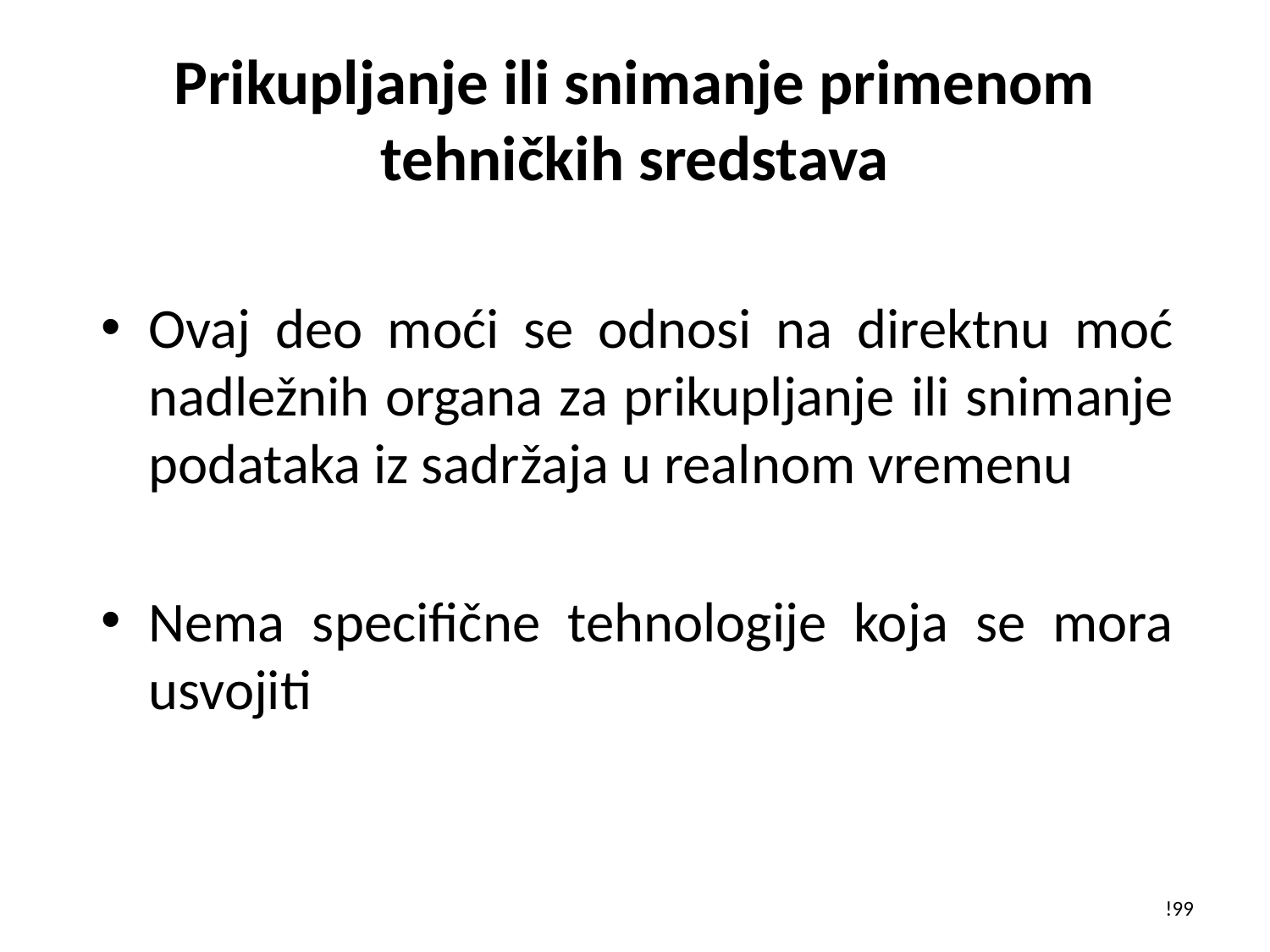

# Prikupljanje ili snimanje primenom tehničkih sredstava
Ovaj deo moći se odnosi na direktnu moć nadležnih organa za prikupljanje ili snimanje podataka iz sadržaja u realnom vremenu

Nema specifične tehnologije koja se mora usvojiti

!99